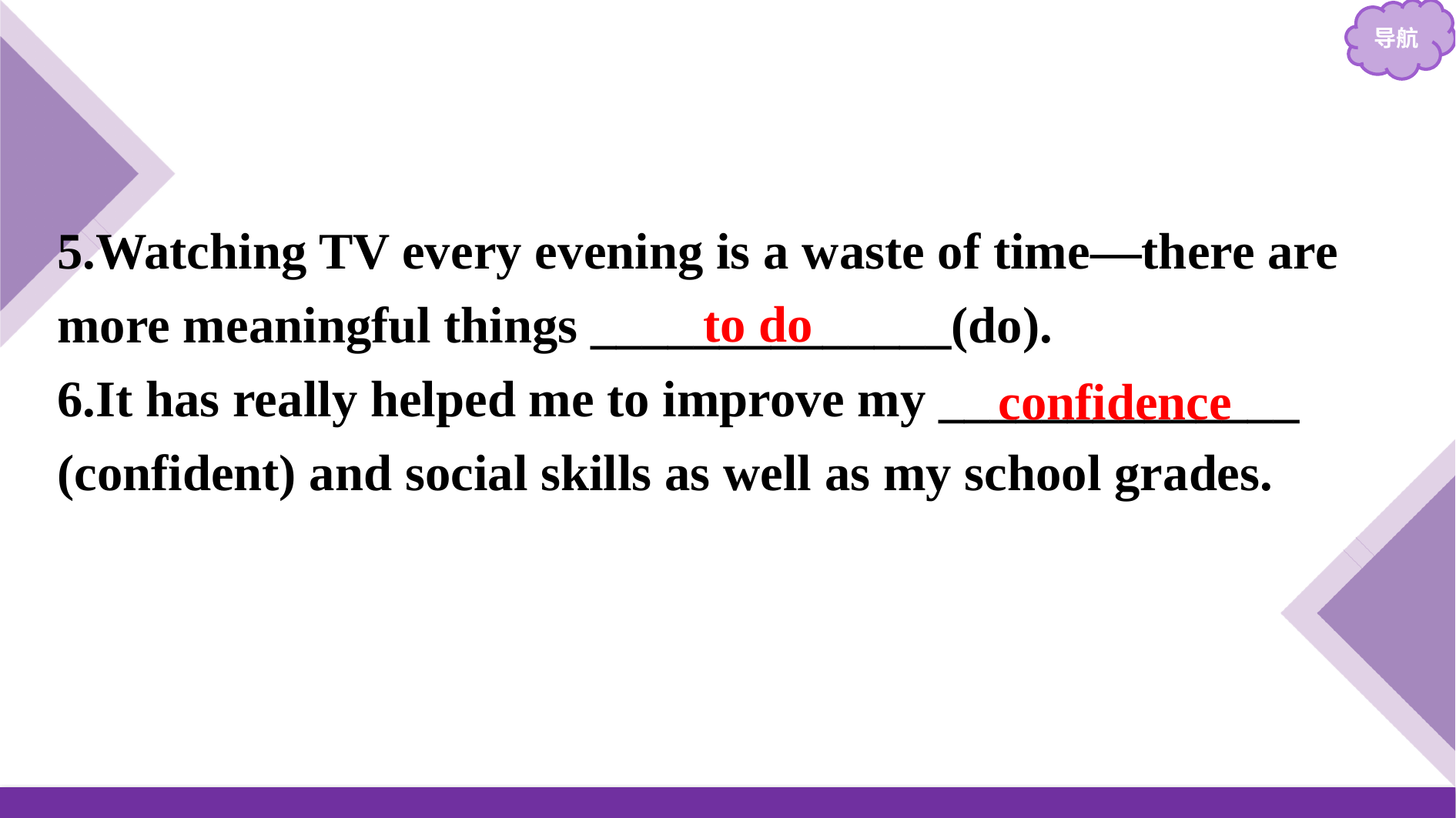

5.Watching TV every evening is a waste of time—there are more meaningful things ______________(do).
6.It has really helped me to improve my ______________ (confident) and social skills as well as my school grades.
to do
confidence